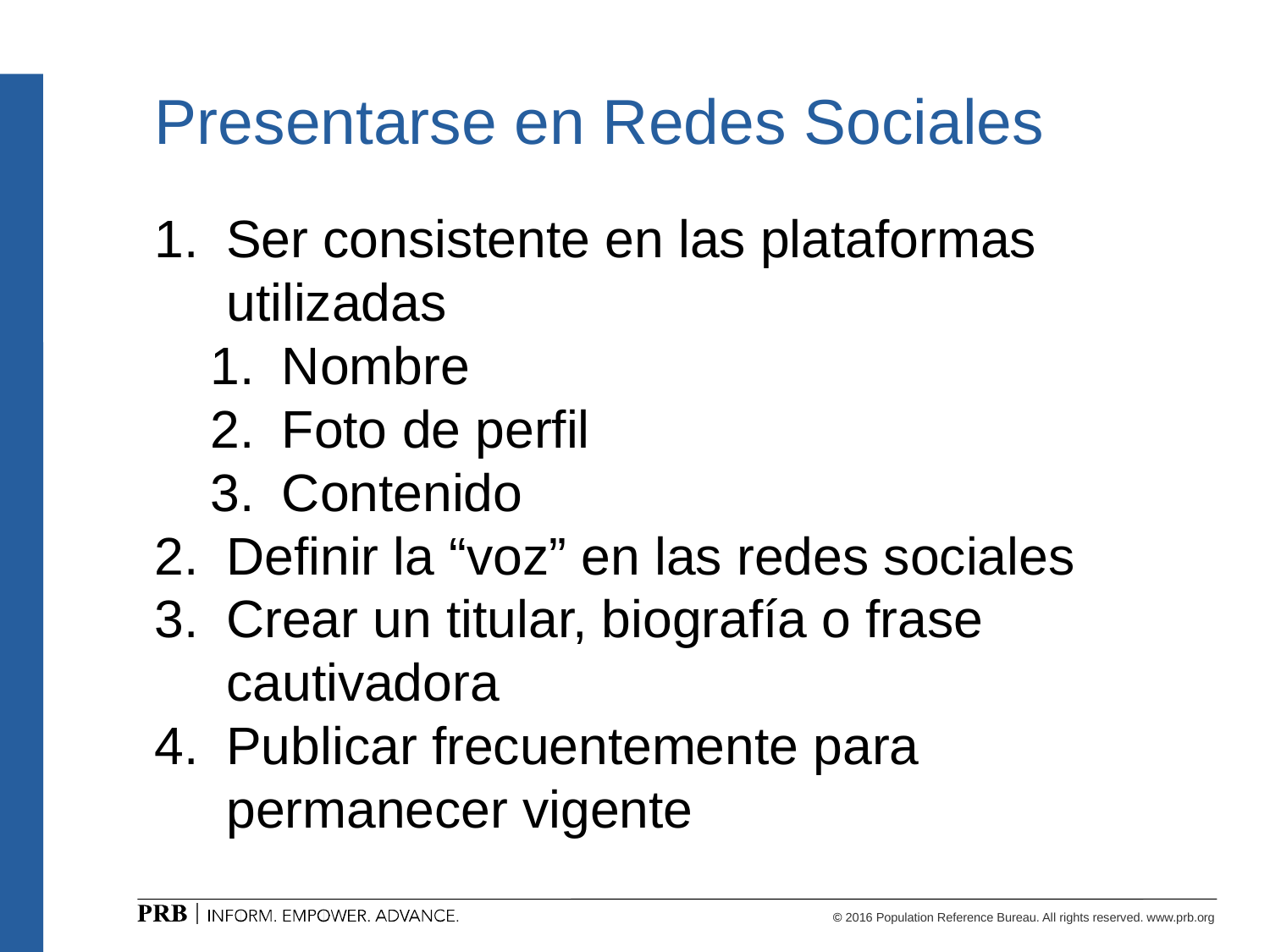

# Presentarse en Redes Sociales
Ser consistente en las plataformas utilizadas
Nombre
Foto de perfil
Contenido
Definir la “voz” en las redes sociales
Crear un titular, biografía o frase cautivadora
Publicar frecuentemente para permanecer vigente